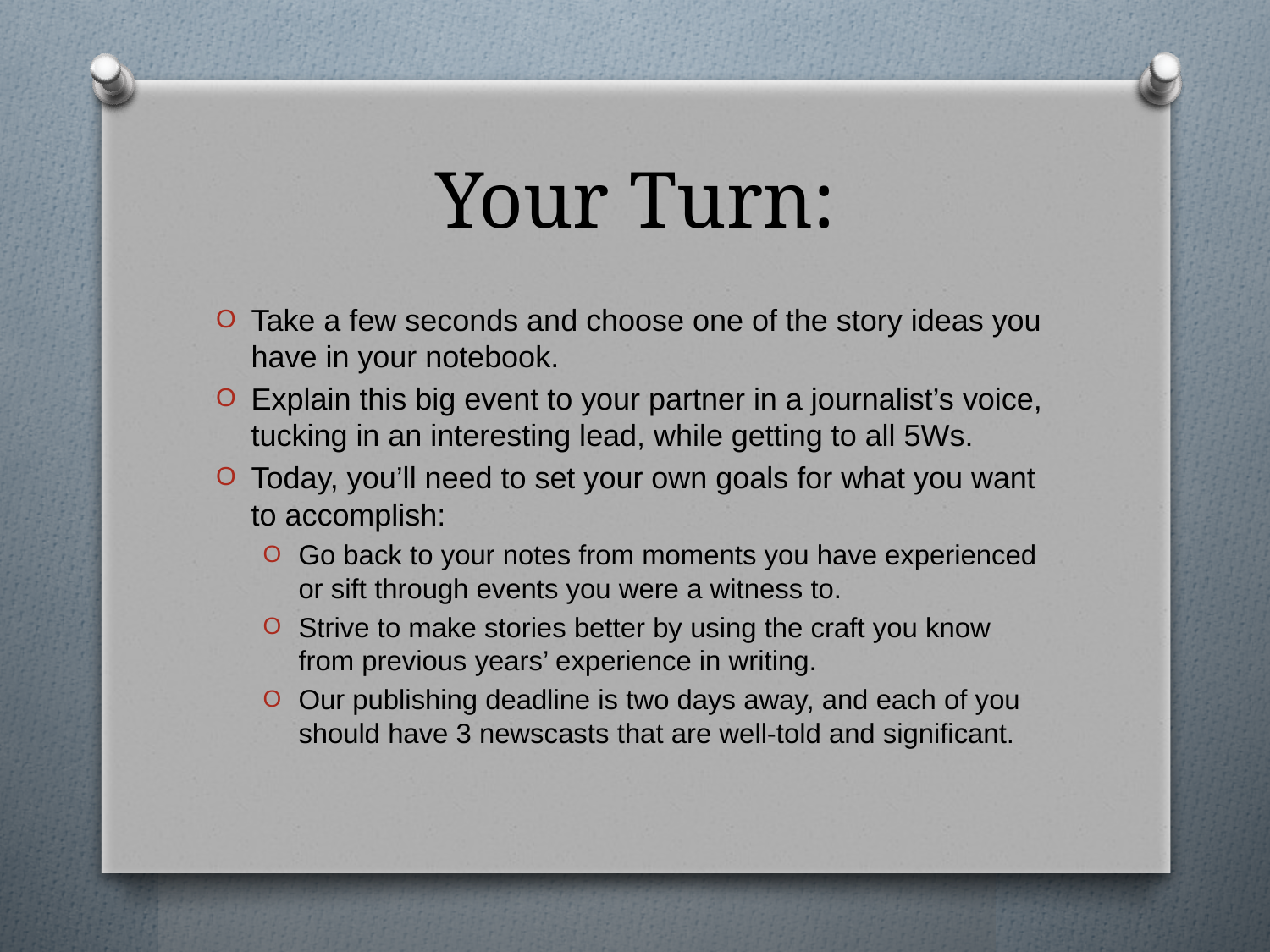

# Your Turn:
Take a few seconds and choose one of the story ideas you have in your notebook.
Explain this big event to your partner in a journalist’s voice, tucking in an interesting lead, while getting to all 5Ws.
Today, you’ll need to set your own goals for what you want to accomplish:
Go back to your notes from moments you have experienced or sift through events you were a witness to.
Strive to make stories better by using the craft you know from previous years’ experience in writing.
Our publishing deadline is two days away, and each of you should have 3 newscasts that are well-told and significant.